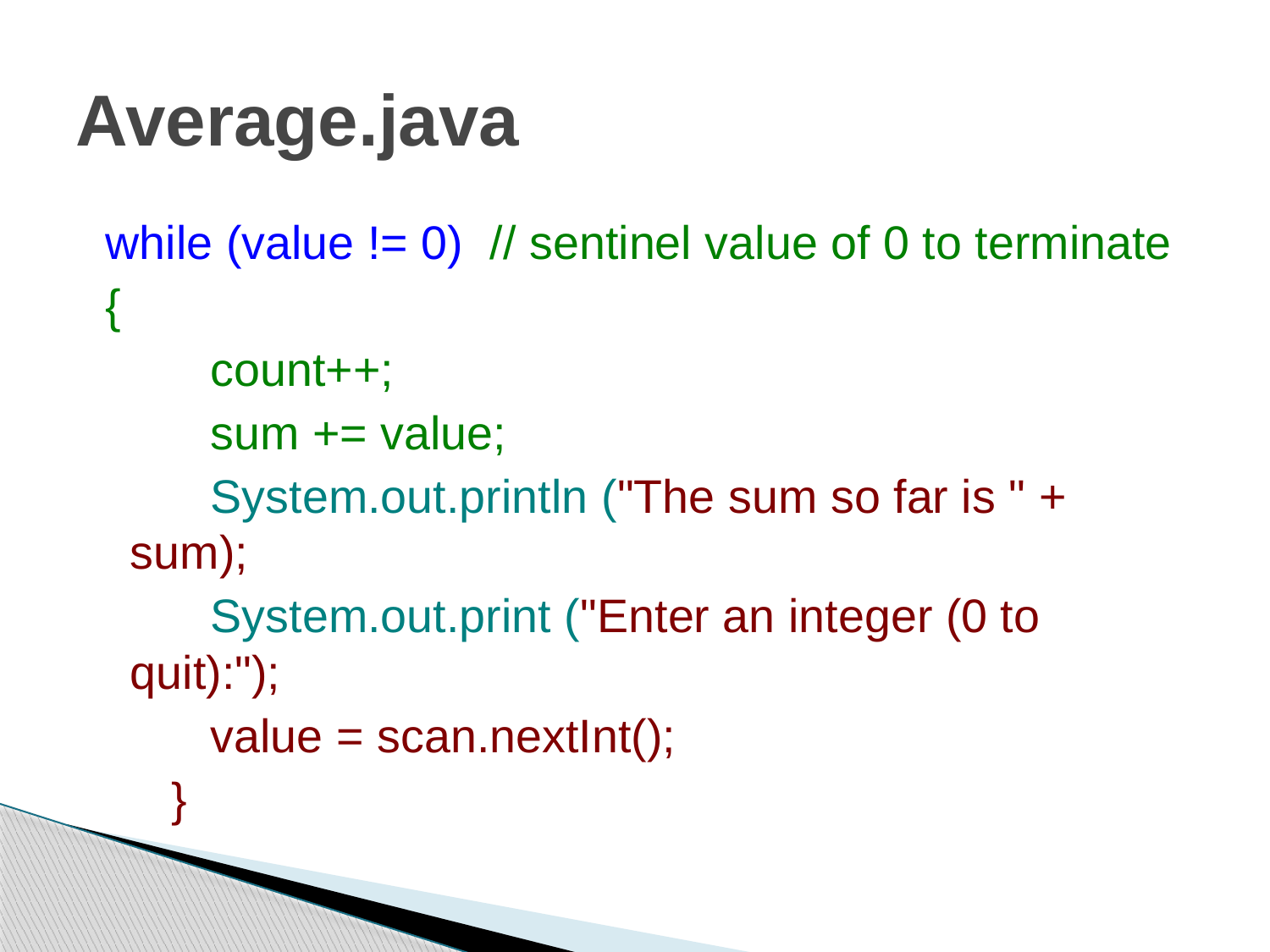

# Average.java
 while (value != 0)  // sentinel value of 0 to terminate
 {
         count++;
         sum += value;
         System.out.println ("The sum so far is " + sum);
         System.out.print ("Enter an integer (0 to quit):");
         value = scan.nextInt();
      }